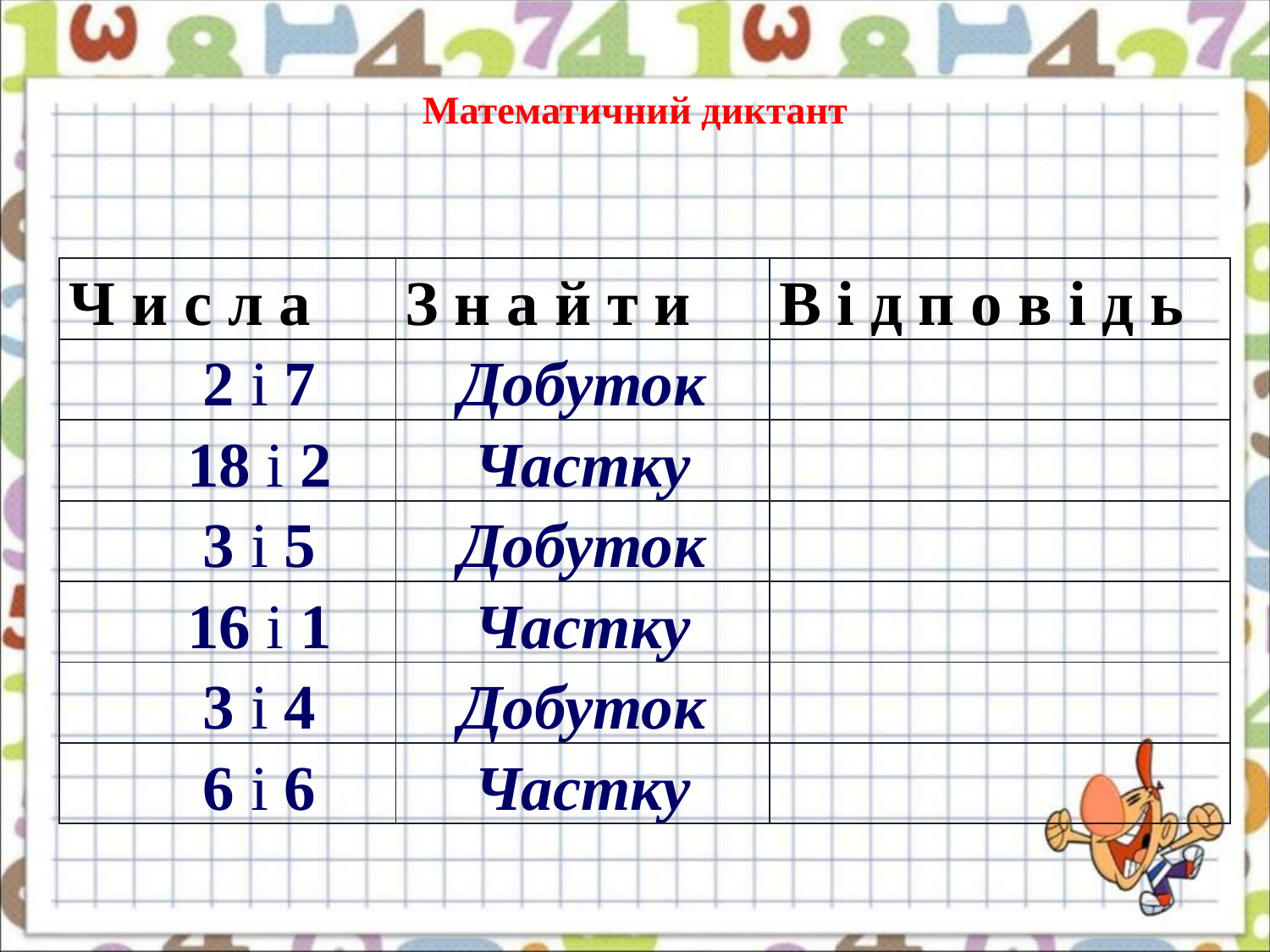

# Математичний диктант

| Ч и с л а | З н а й т и | В і д п о в і д ь |
| --- | --- | --- |
| 2 і 7 | Добуток |  |
| 18 і 2 | Частку |  |
| 3 і 5 | Добуток |  |
| 16 і 1 | Частку |  |
| 3 і 4 | Добуток |  |
| 6 і 6 | Частку |  |